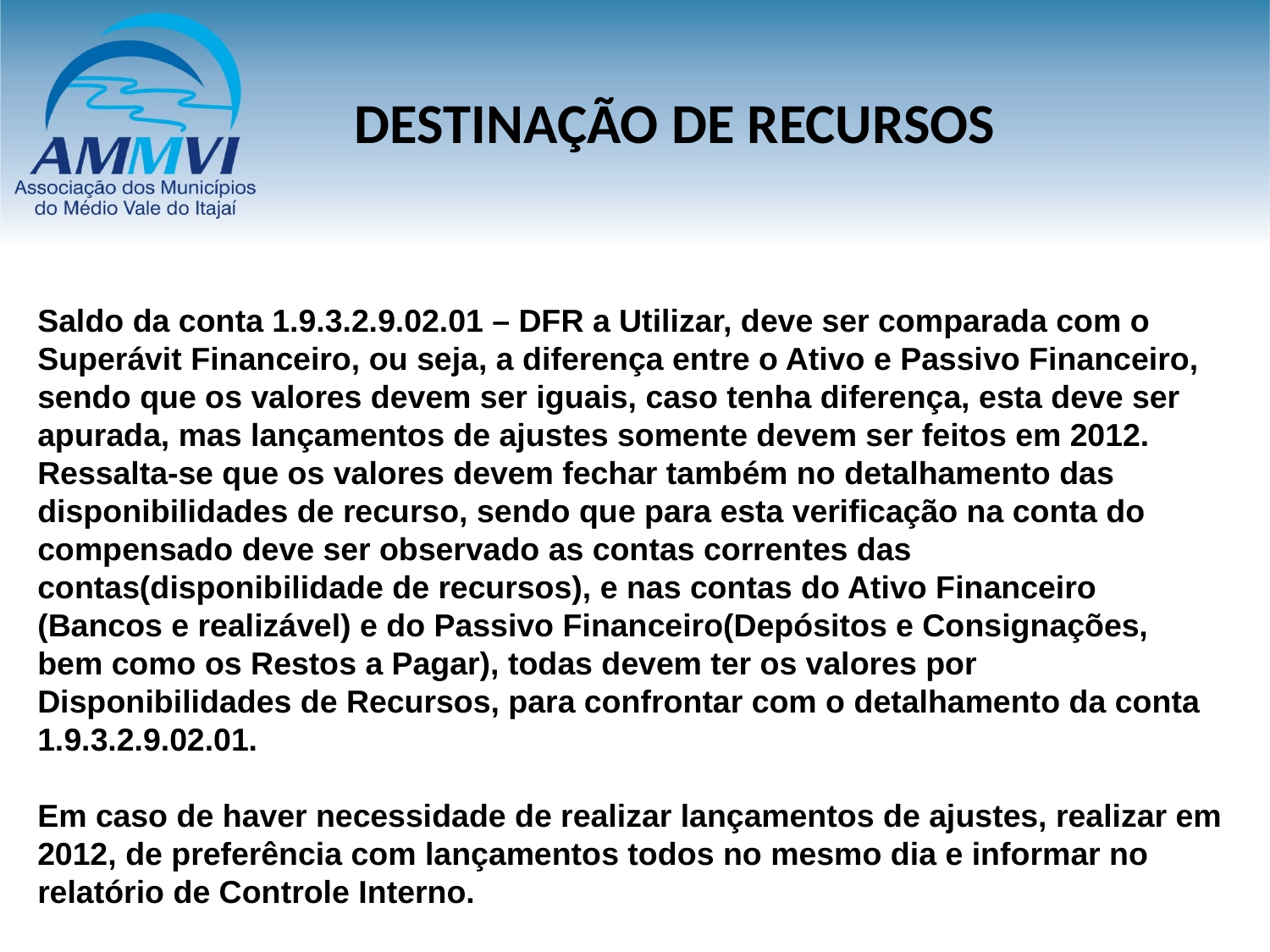

DESTINAÇÃO DE RECURSOS
# Saldo da conta 1.9.3.2.9.02.01 – DFR a Utilizar, deve ser comparada com o Superávit Financeiro, ou seja, a diferença entre o Ativo e Passivo Financeiro, sendo que os valores devem ser iguais, caso tenha diferença, esta deve ser apurada, mas lançamentos de ajustes somente devem ser feitos em 2012. Ressalta-se que os valores devem fechar também no detalhamento das disponibilidades de recurso, sendo que para esta verificação na conta do compensado deve ser observado as contas correntes das contas(disponibilidade de recursos), e nas contas do Ativo Financeiro (Bancos e realizável) e do Passivo Financeiro(Depósitos e Consignações, bem como os Restos a Pagar), todas devem ter os valores por Disponibilidades de Recursos, para confrontar com o detalhamento da conta 1.9.3.2.9.02.01. Em caso de haver necessidade de realizar lançamentos de ajustes, realizar em 2012, de preferência com lançamentos todos no mesmo dia e informar no relatório de Controle Interno.